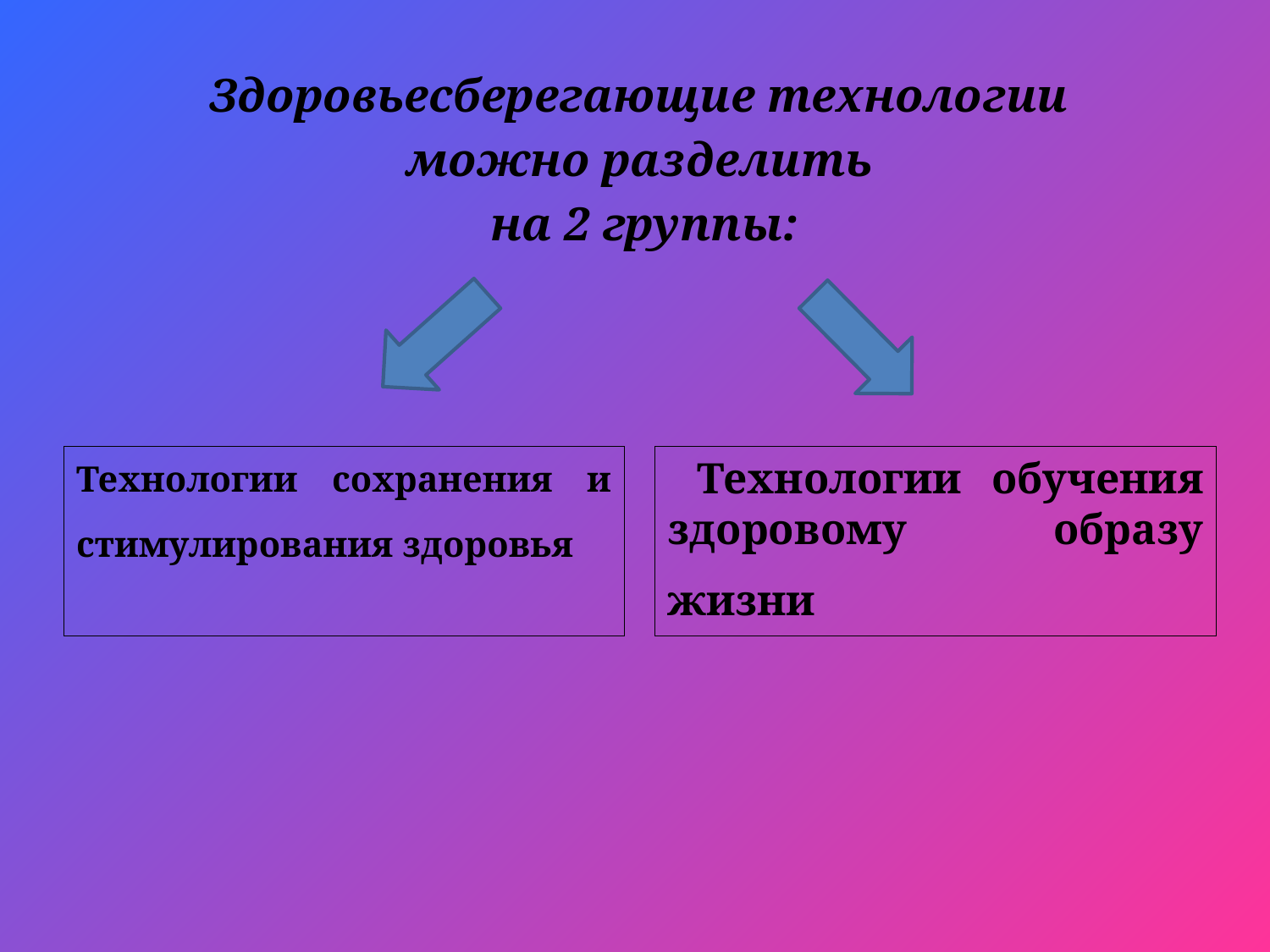

Здоровьесберегающие технологии
можно разделить
на 2 группы:

Технологии сохранения и стимулирования здоровья

 Технологии обучения здоровому образу жизни